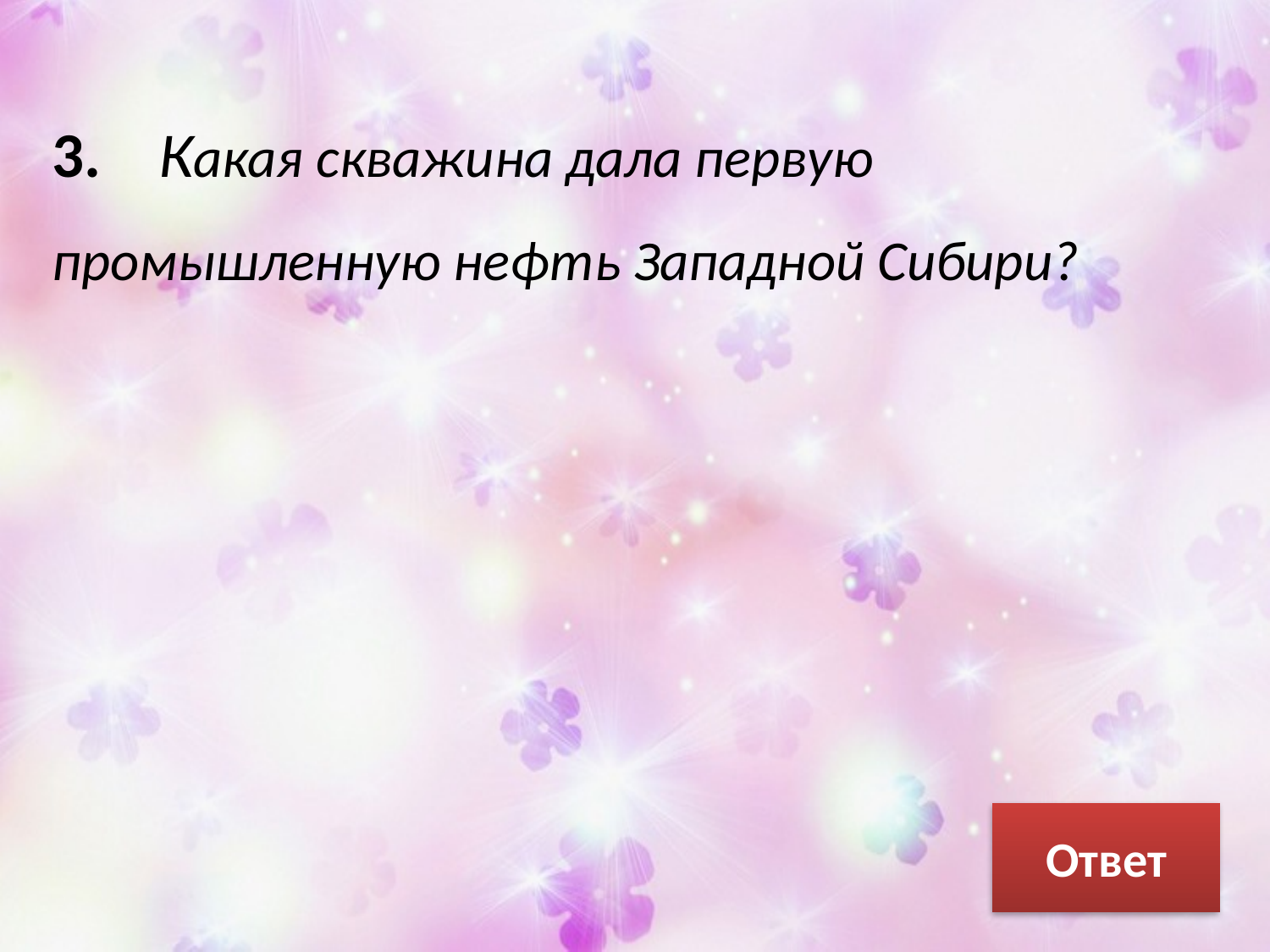

3.    Какая скважина дала первую     промышленную нефть Западной Сибири?
Ответ